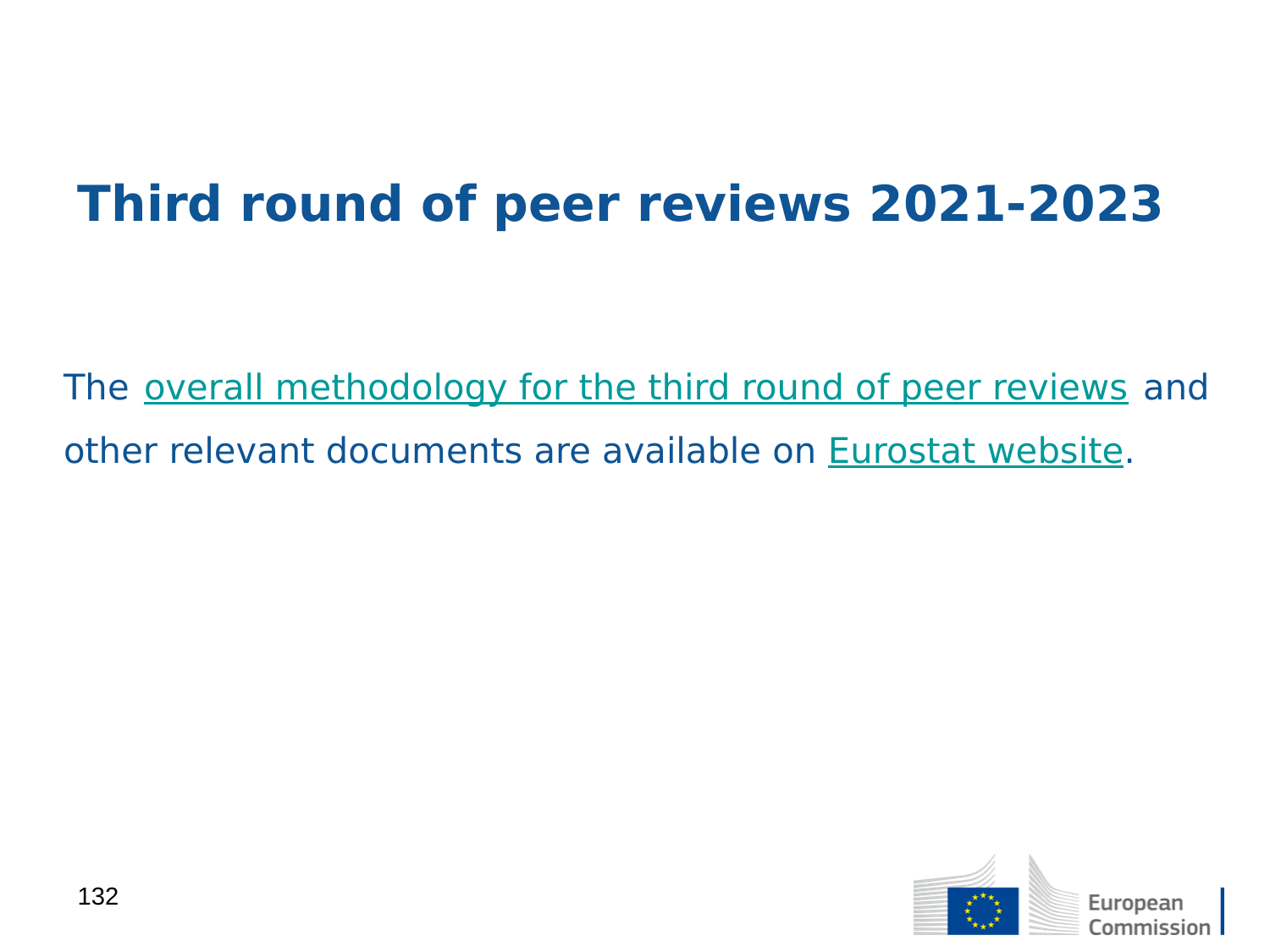

# Third round of peer reviews 2021-2023
The overall methodology for the third round of peer reviews and other relevant documents are available on Eurostat website.

132